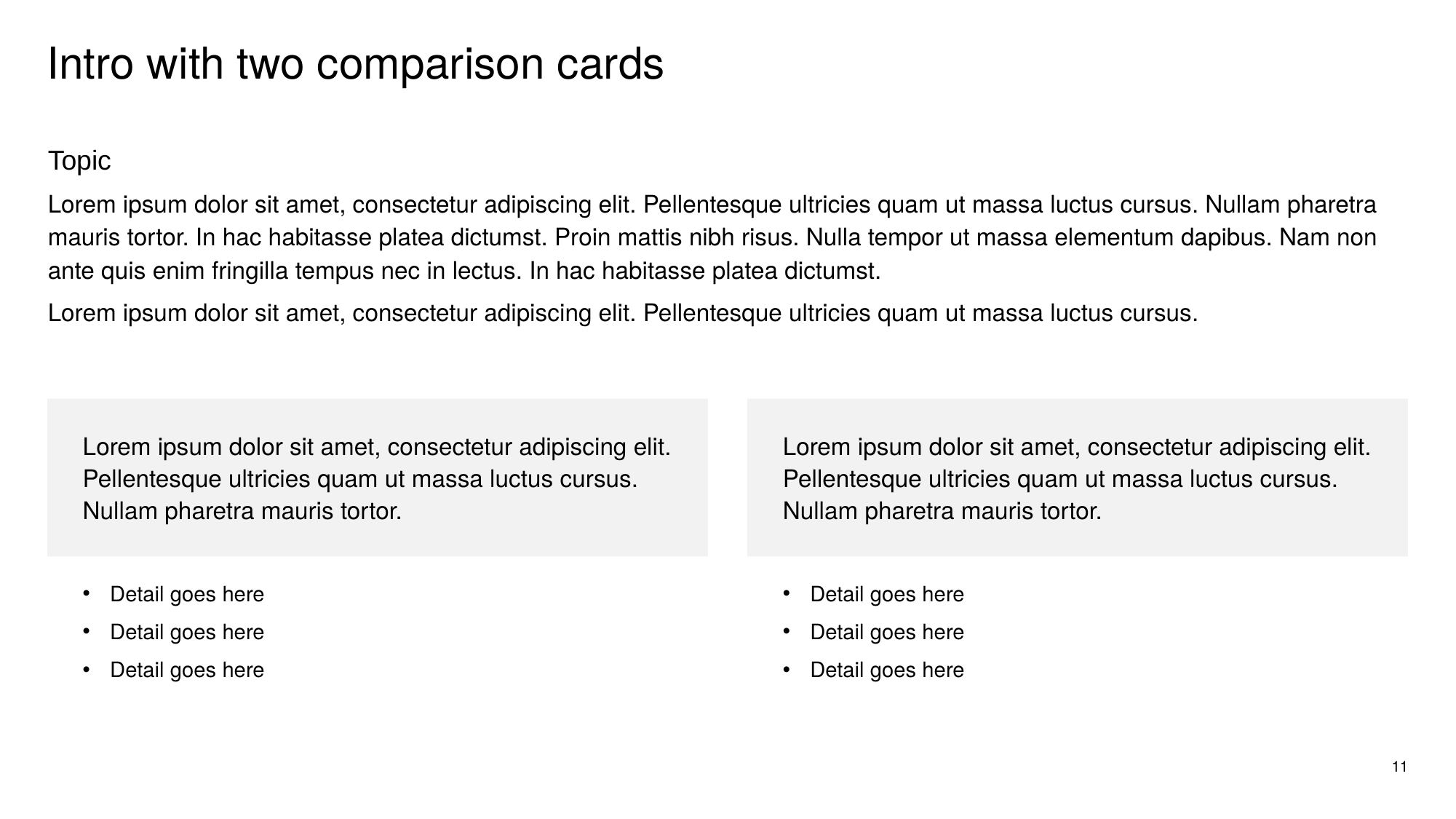

# Intro with two comparison cards
Topic
Lorem ipsum dolor sit amet, consectetur adipiscing elit. Pellentesque ultricies quam ut massa luctus cursus. Nullam pharetra mauris tortor. In hac habitasse platea dictumst. Proin mattis nibh risus. Nulla tempor ut massa elementum dapibus. Nam non ante quis enim fringilla tempus nec in lectus. In hac habitasse platea dictumst.
Lorem ipsum dolor sit amet, consectetur adipiscing elit. Pellentesque ultricies quam ut massa luctus cursus.

Lorem ipsum dolor sit amet, consectetur adipiscing elit. Pellentesque ultricies quam ut massa luctus cursus. Nullam pharetra mauris tortor.
Lorem ipsum dolor sit amet, consectetur adipiscing elit. Pellentesque ultricies quam ut massa luctus cursus. Nullam pharetra mauris tortor.
Detail goes here
Detail goes here
Detail goes here
Detail goes here
Detail goes here
Detail goes here
11